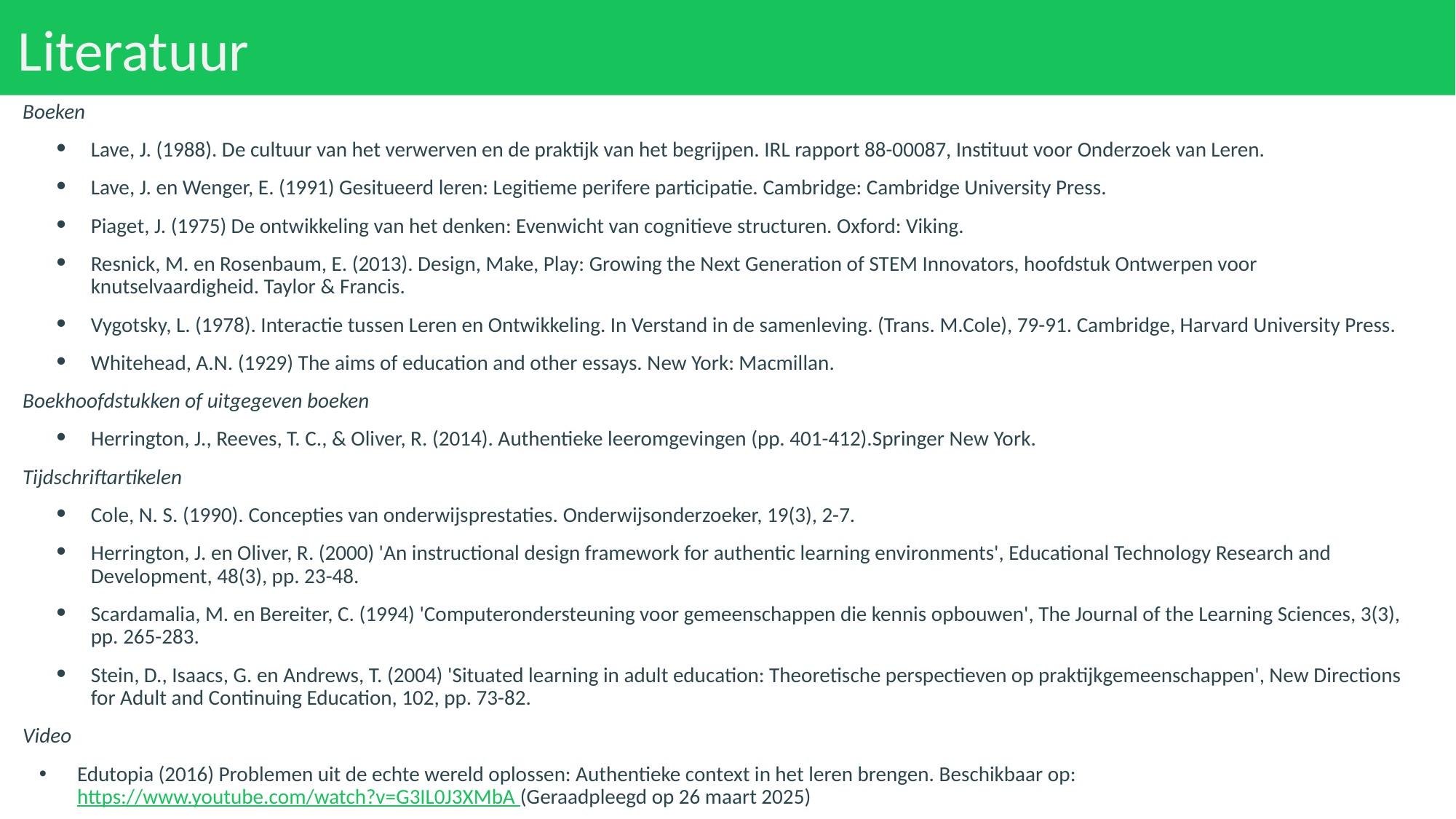

# Literatuur
Boeken
Lave, J. (1988). De cultuur van het verwerven en de praktijk van het begrijpen. IRL rapport 88-00087, Instituut voor Onderzoek van Leren.
Lave, J. en Wenger, E. (1991) Gesitueerd leren: Legitieme perifere participatie. Cambridge: Cambridge University Press.
Piaget, J. (1975) De ontwikkeling van het denken: Evenwicht van cognitieve structuren. Oxford: Viking.
Resnick, M. en Rosenbaum, E. (2013). Design, Make, Play: Growing the Next Generation of STEM Innovators, hoofdstuk Ontwerpen voor knutselvaardigheid. Taylor & Francis.
Vygotsky, L. (1978). Interactie tussen Leren en Ontwikkeling. In Verstand in de samenleving. (Trans. M.Cole), 79-91. Cambridge, Harvard University Press.
Whitehead, A.N. (1929) The aims of education and other essays. New York: Macmillan.
Boekhoofdstukken of uitgegeven boeken
Herrington, J., Reeves, T. C., & Oliver, R. (2014). Authentieke leeromgevingen (pp. 401-412).Springer New York.
Tijdschriftartikelen
Cole, N. S. (1990). Concepties van onderwijsprestaties. Onderwijsonderzoeker, 19(3), 2-7.
Herrington, J. en Oliver, R. (2000) 'An instructional design framework for authentic learning environments', Educational Technology Research and Development, 48(3), pp. 23-48.
Scardamalia, M. en Bereiter, C. (1994) 'Computerondersteuning voor gemeenschappen die kennis opbouwen', The Journal of the Learning Sciences, 3(3), pp. 265-283.
Stein, D., Isaacs, G. en Andrews, T. (2004) 'Situated learning in adult education: Theoretische perspectieven op praktijkgemeenschappen', New Directions for Adult and Continuing Education, 102, pp. 73-82.
Video
Edutopia (2016) Problemen uit de echte wereld oplossen: Authentieke context in het leren brengen. Beschikbaar op: https://www.youtube.com/watch?v=G3IL0J3XMbA (Geraadpleegd op 26 maart 2025)